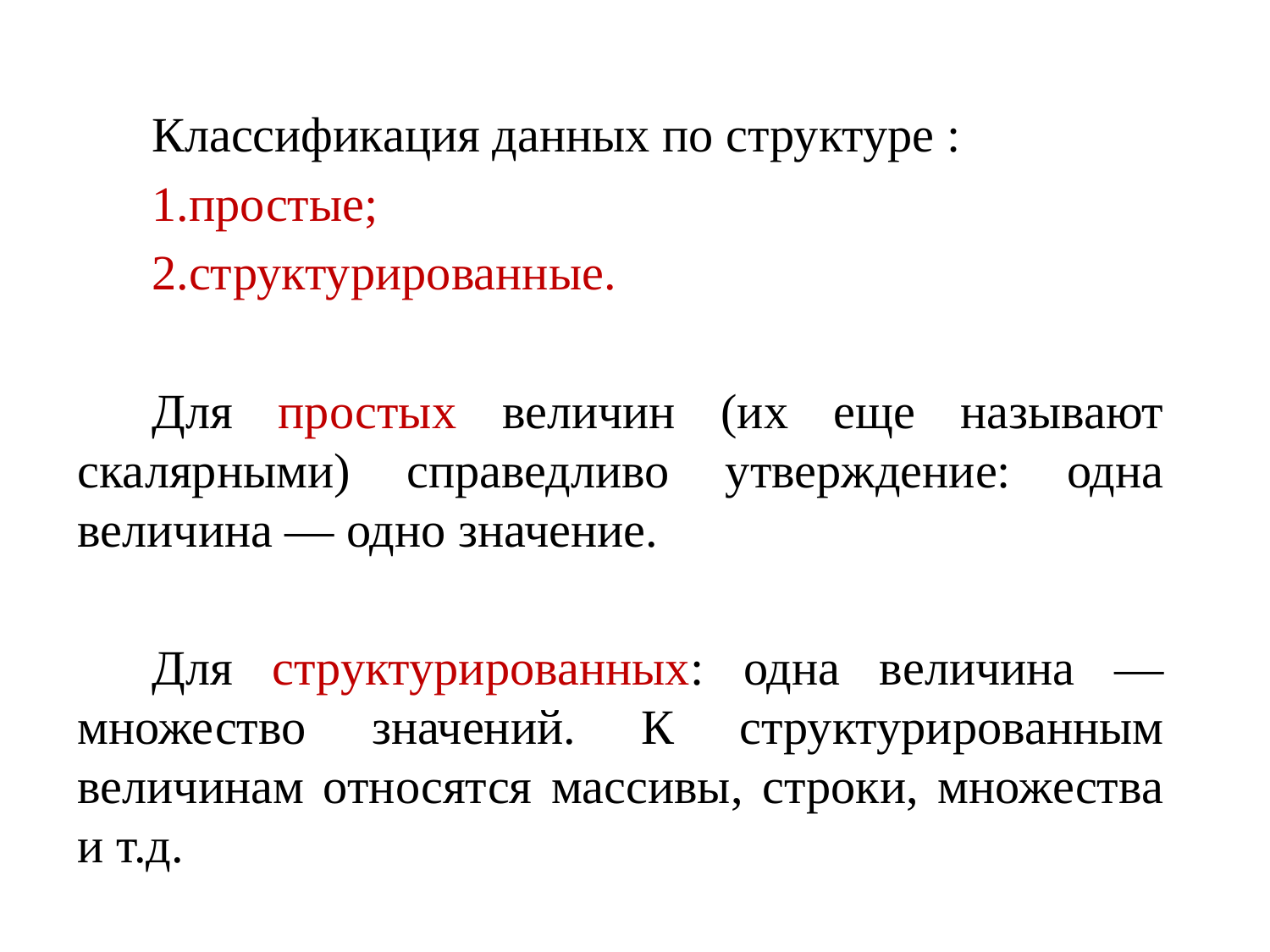

Классификация данных по структуре :
простые;
структурированные.

Для простых величин (их еще называют скалярными) справедливо утверждение: одна величина — одно значение.

Для структурированных: одна величина — множество значений. К структурированным величинам относятся массивы, строки, множества и т.д.